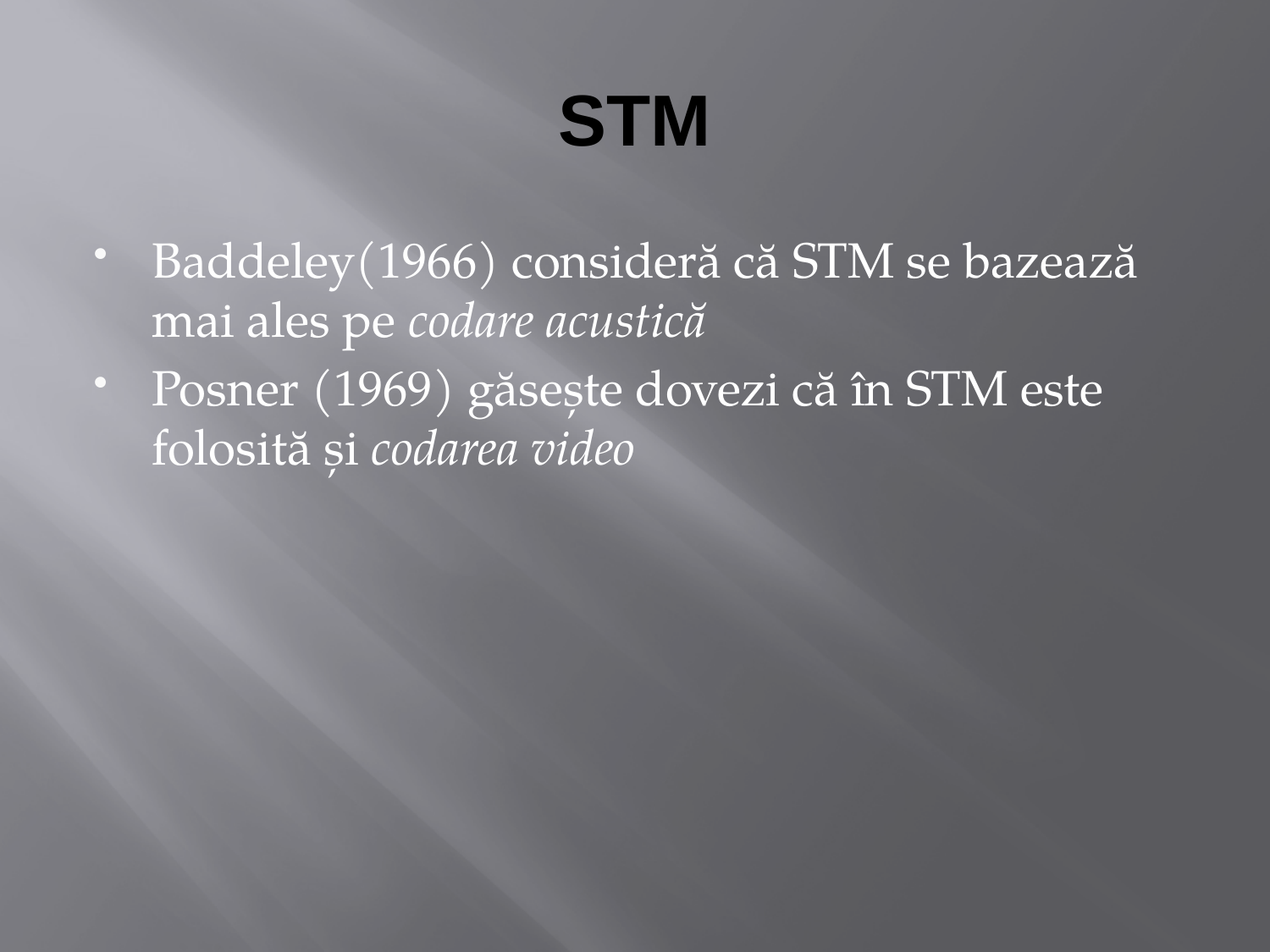

# STM
Baddeley(1966) consideră că STM se bazează mai ales pe codare acustică
Posner (1969) găseşte dovezi că în STM este folosită şi codarea video